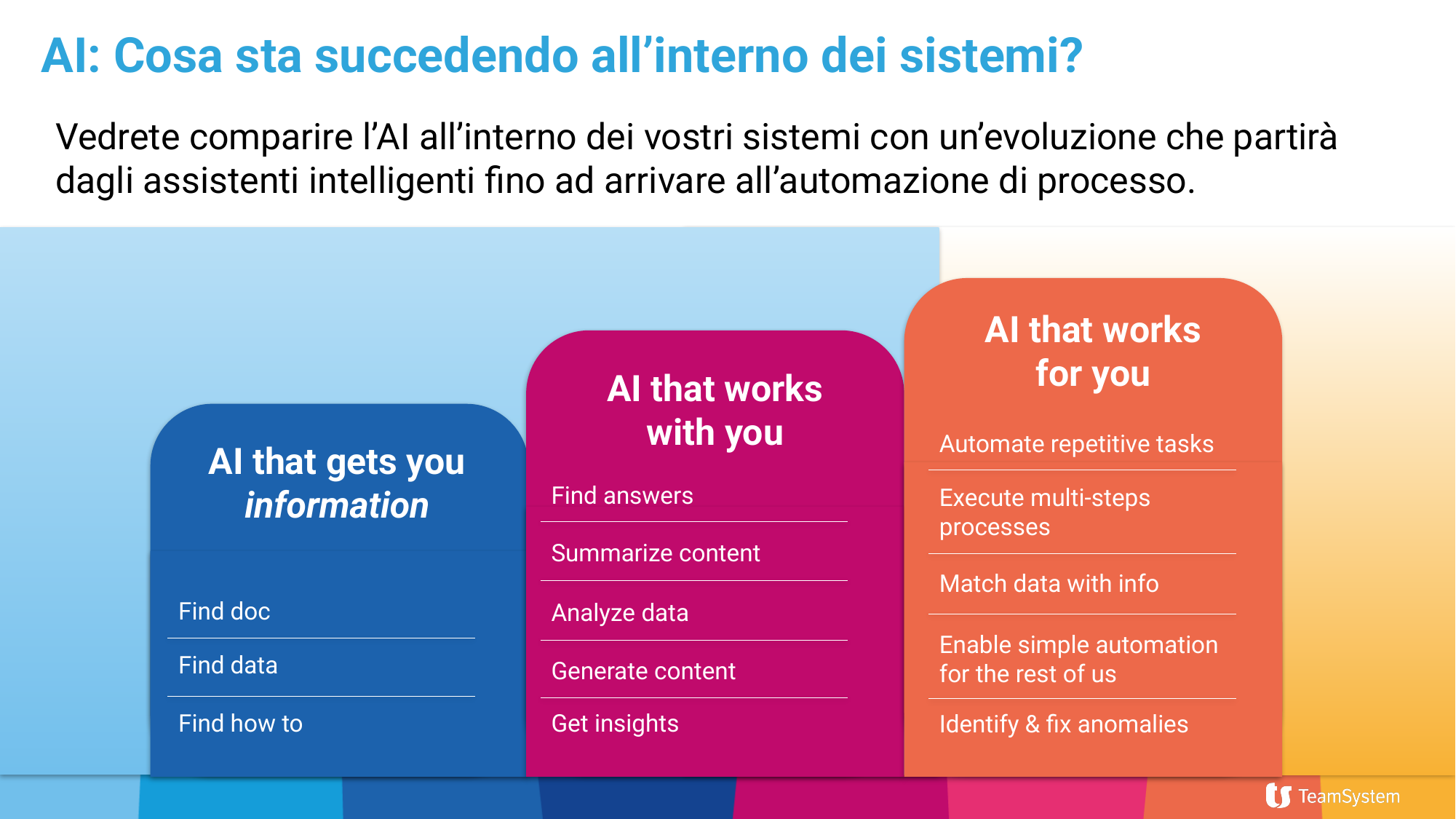

AI: Cosa sta succedendo all’interno dei sistemi?
Vedrete comparire l’AI all’interno dei vostri sistemi con un’evoluzione che partirà dagli assistenti intelligenti fino ad arrivare all’automazione di processo.

AI that works for you

AI that works with you

Automate repetitive tasks
AI that gets you information
Find answers
Execute multi-steps processes
Summarize content
Match data with info
Find doc
Analyze data
Enable simple automation for the rest of us
Find data
Generate content
Get insights
Find how to
Identify & fix anomalies